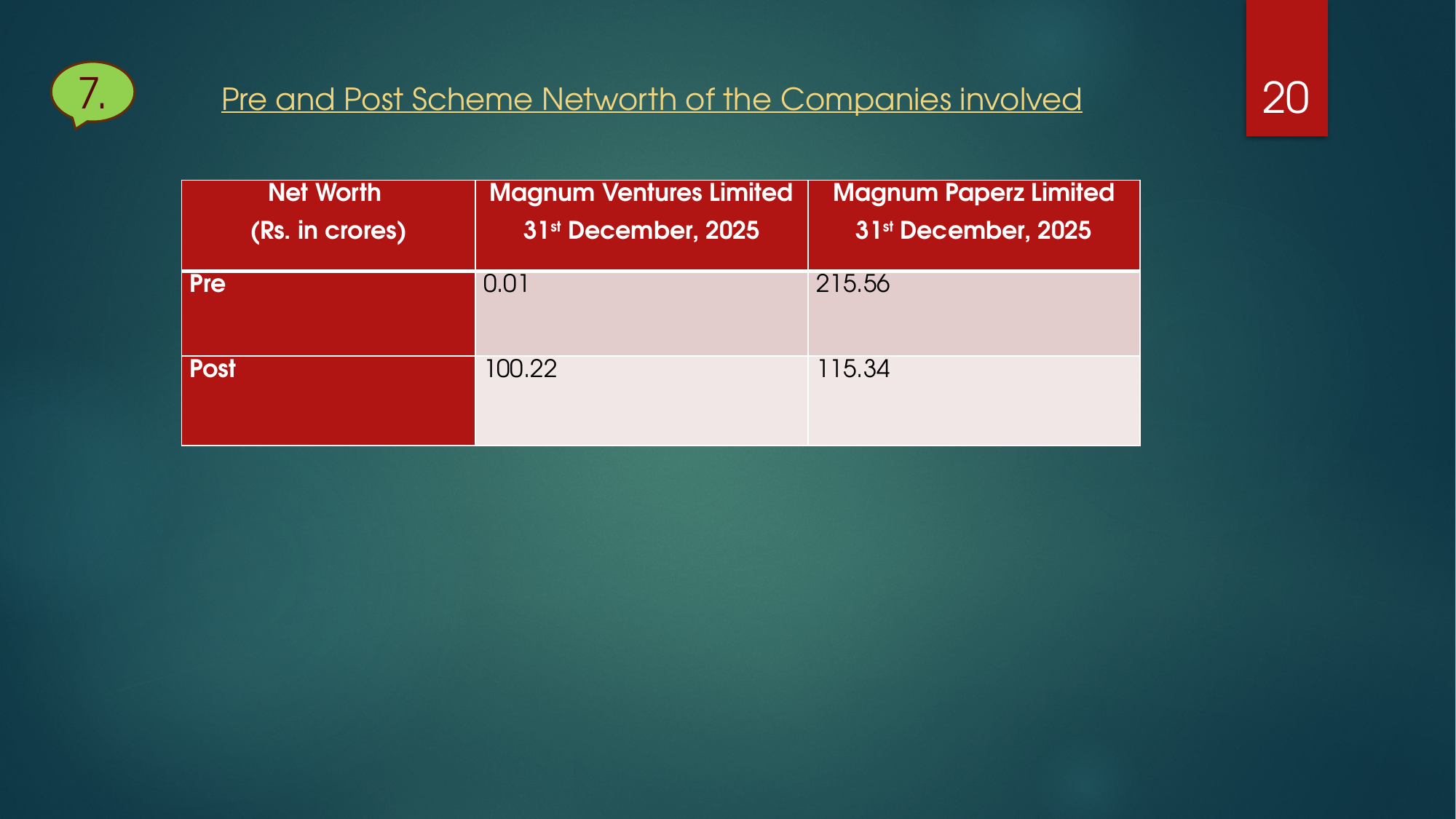

20
7.
Pre and Post Scheme Networth of the Companies involved
| Net Worth (Rs. in crores) | Magnum Ventures Limited 31st December, 2025 | Magnum Paperz Limited 31st December, 2025 |
| --- | --- | --- |
| Pre | 0.01 | 215.56 |
| Post | 100.22 | 115.34 |